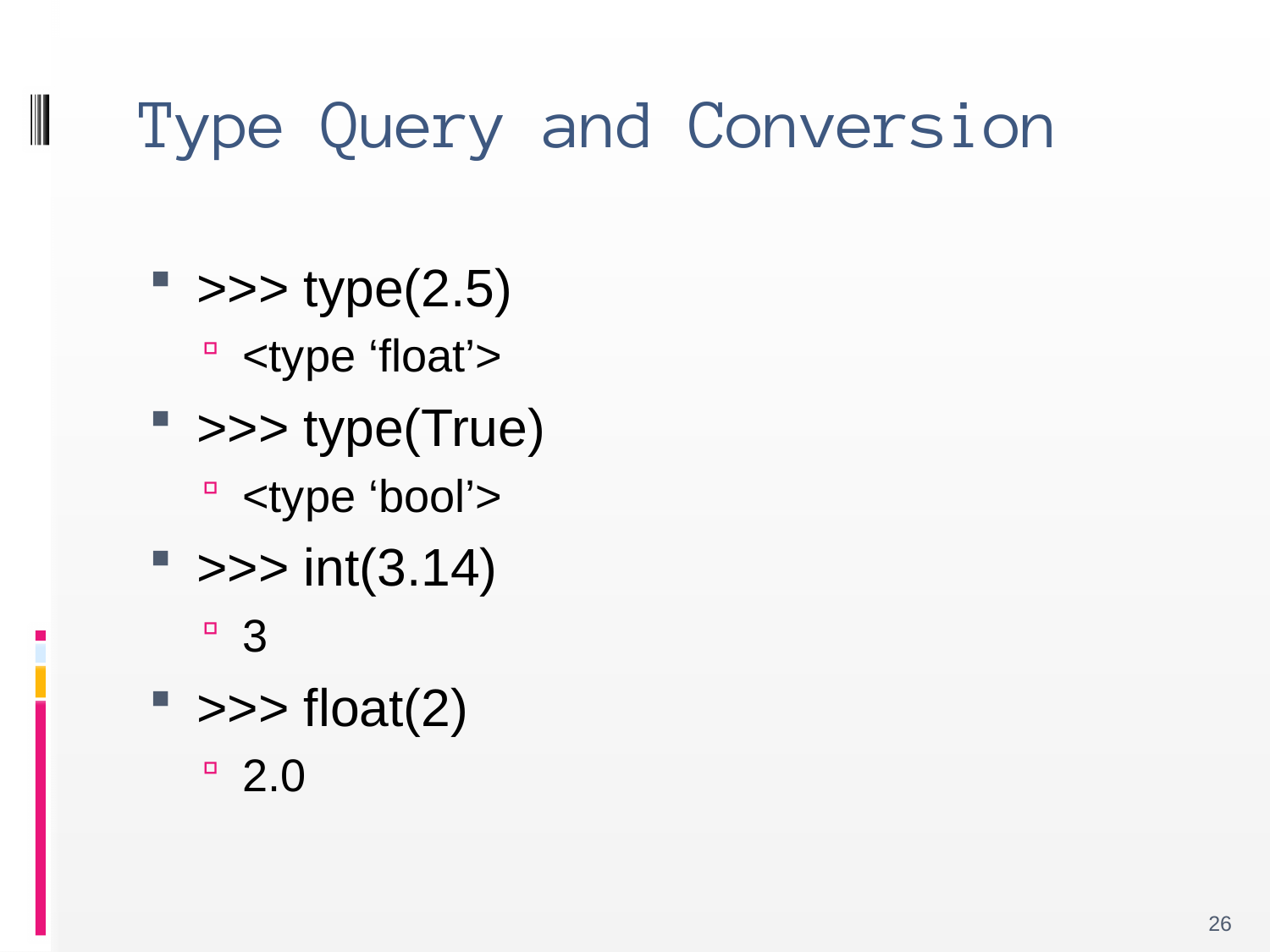

# Type Query and Conversion
>>> type(2.5)
<type ‘float’>
>>> type(True)
<type ‘bool’>
>>> int(3.14)
3
>>> float(2)
2.0
26